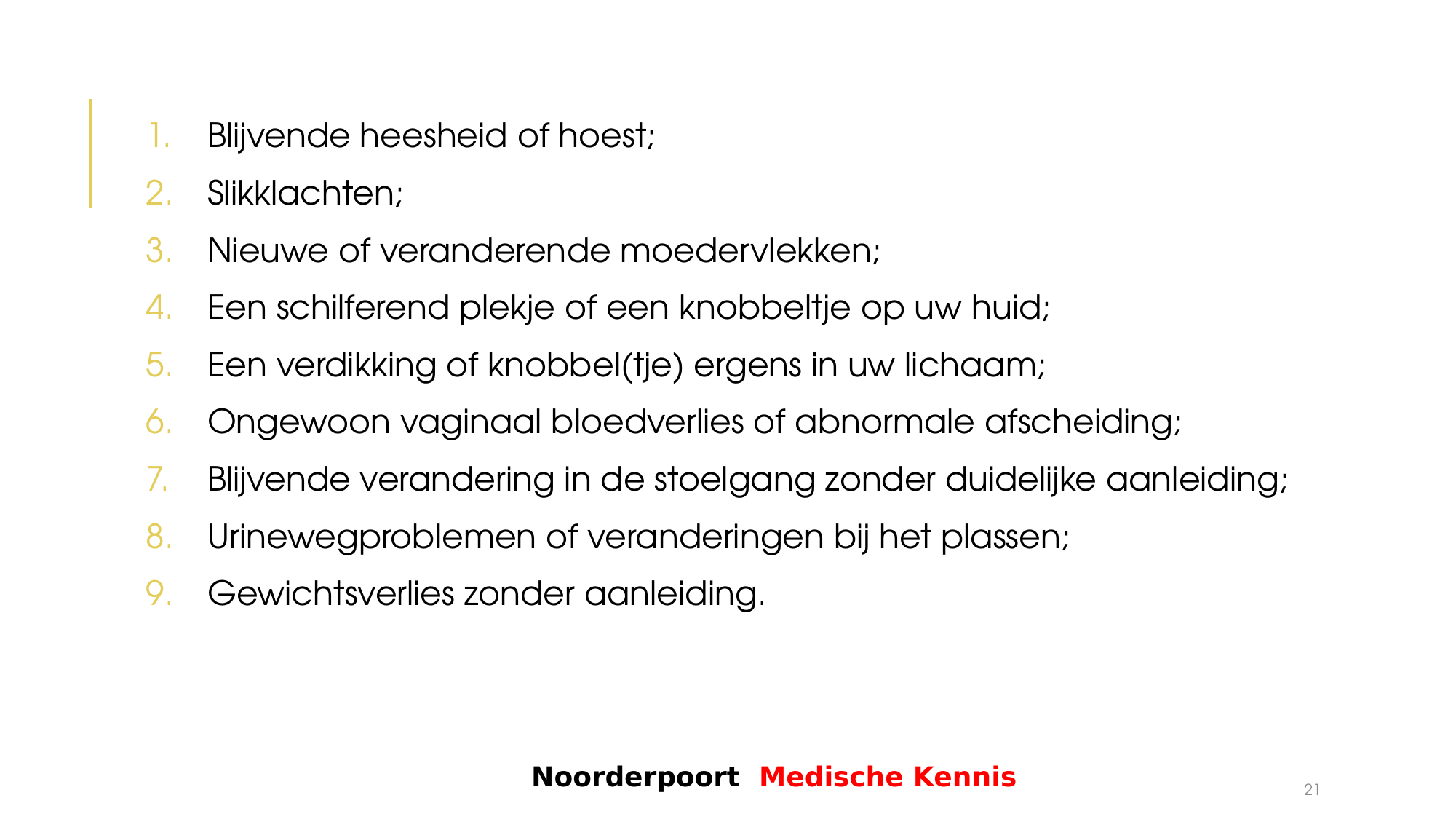

Blijvende heesheid of hoest;
Slikklachten;
Nieuwe of veranderende moedervlekken;
Een schilferend plekje of een knobbeltje op uw huid;
Een verdikking of knobbel(tje) ergens in uw lichaam;
Ongewoon vaginaal bloedverlies of abnormale afscheiding;
Blijvende verandering in de stoelgang zonder duidelijke aanleiding;
Urinewegproblemen of veranderingen bij het plassen;
Gewichtsverlies zonder aanleiding.
Noorderpoort  Medische Kennis
21